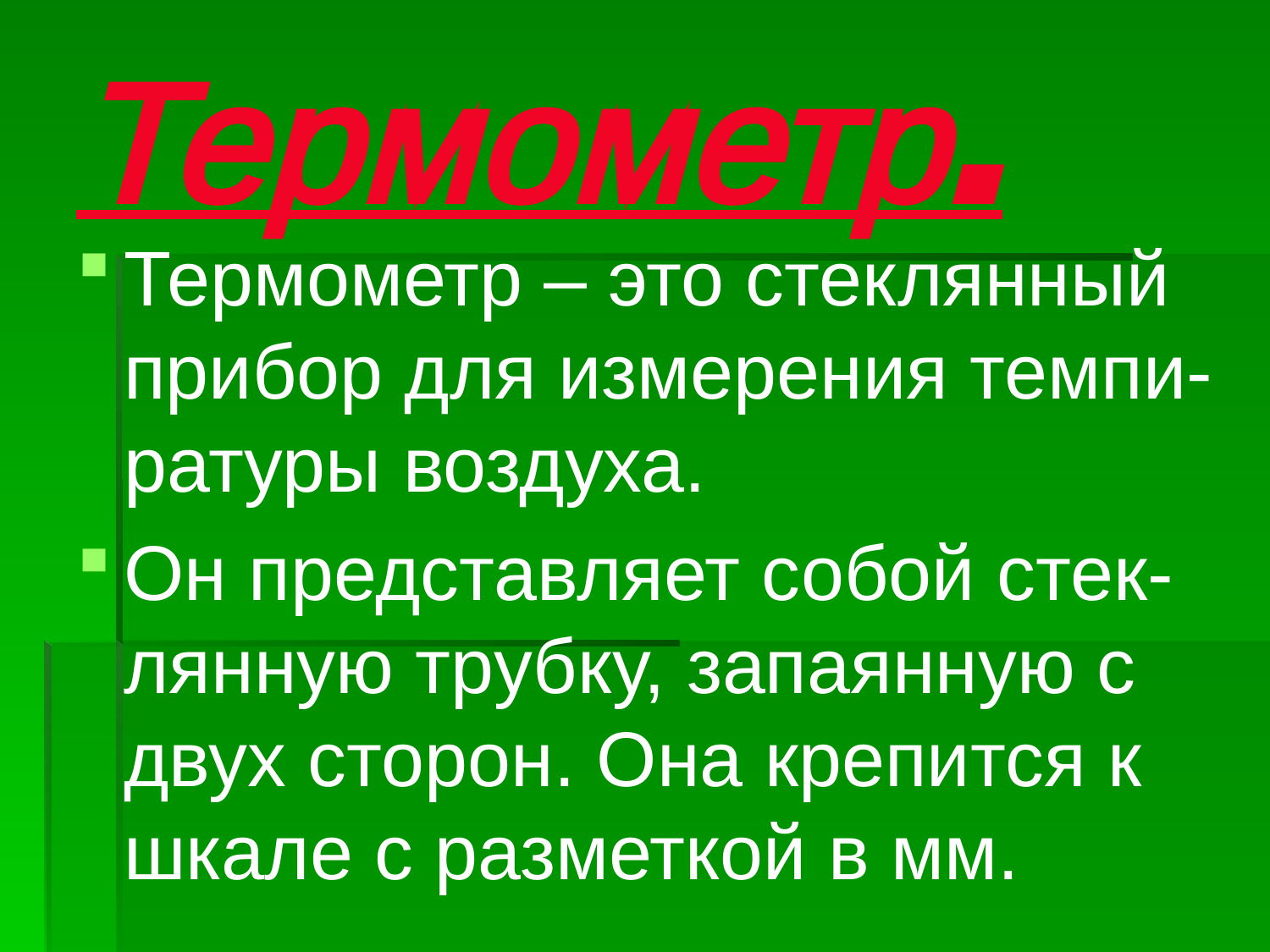

# Термометр.
Термометр – это стеклянный
прибор для измерения темпи-
ратуры воздуха.
Он представляет собой стек-
лянную трубку, запаянную с
двух сторон. Она крепится к
шкале с разметкой в мм.